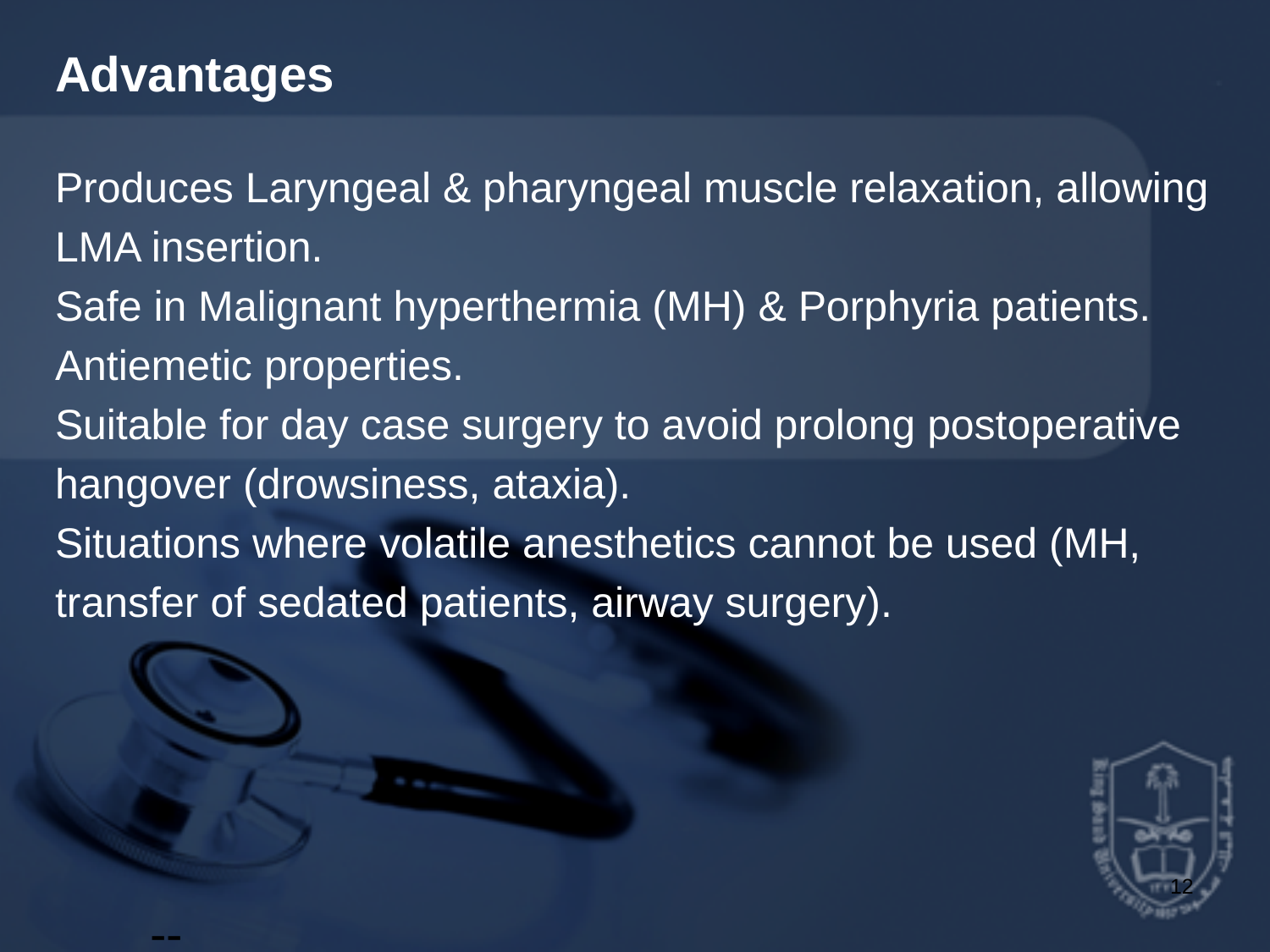

# Advantages
Produces Laryngeal & pharyngeal muscle relaxation, allowing
LMA insertion.
Safe in Malignant hyperthermia (MH) & Porphyria patients.
Antiemetic properties.
Suitable for day case surgery to avoid prolong postoperative
hangover (drowsiness, ataxia).
Situations where volatile anesthetics cannot be used (MH,
transfer of sedated patients, airway surgery).

--

12